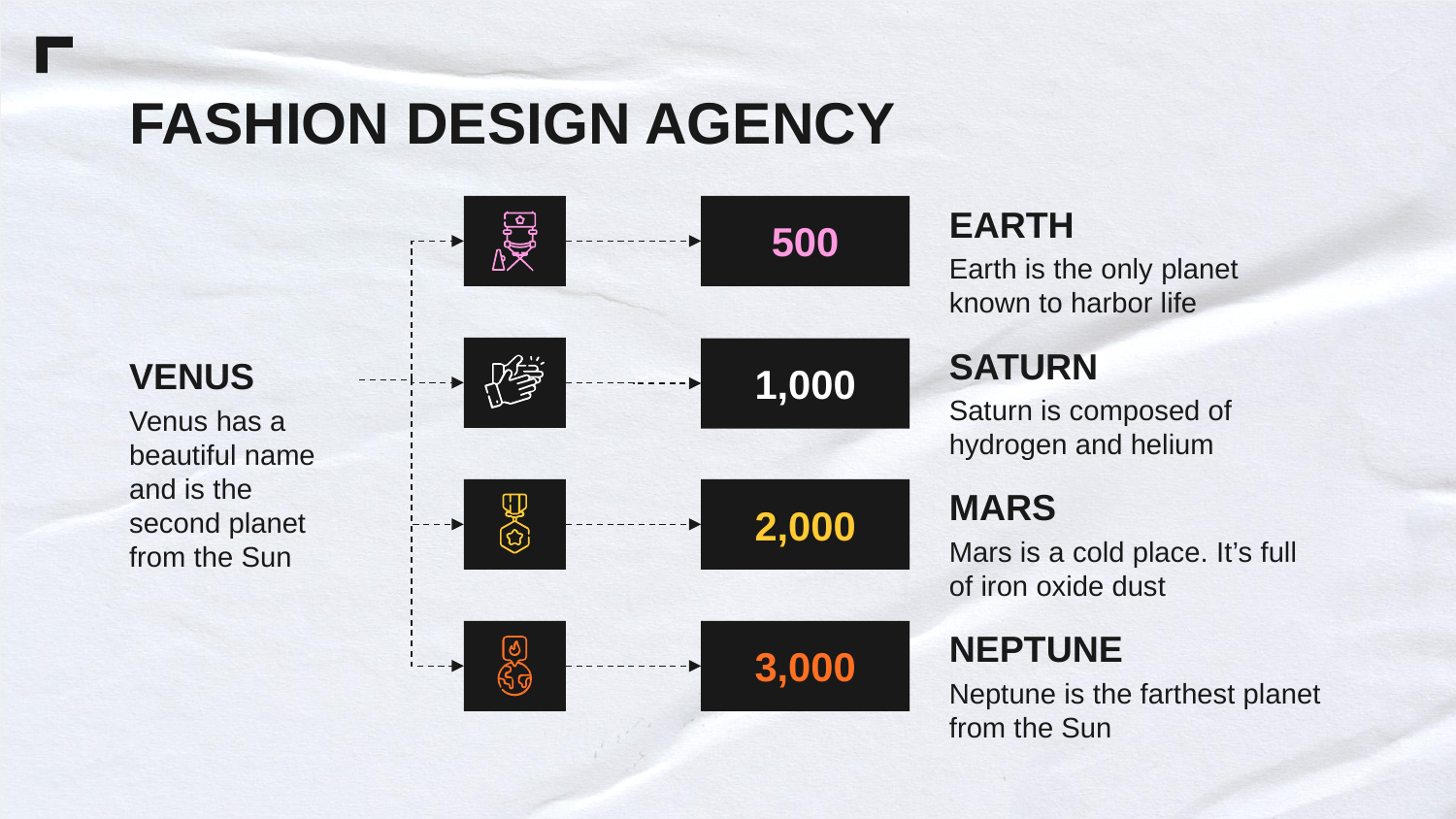

# FASHION DESIGN AGENCY
EARTH
500
Earth is the only planet known to harbor life

SATURN
1,000
Saturn is composed of hydrogen and helium

VENUS
Venus has a beautiful name and is the second planet from the Sun

2,000
MARS
Mars is a cold place. It’s full of iron oxide dust

NEPTUNE
3,000
Neptune is the farthest planet from the Sun